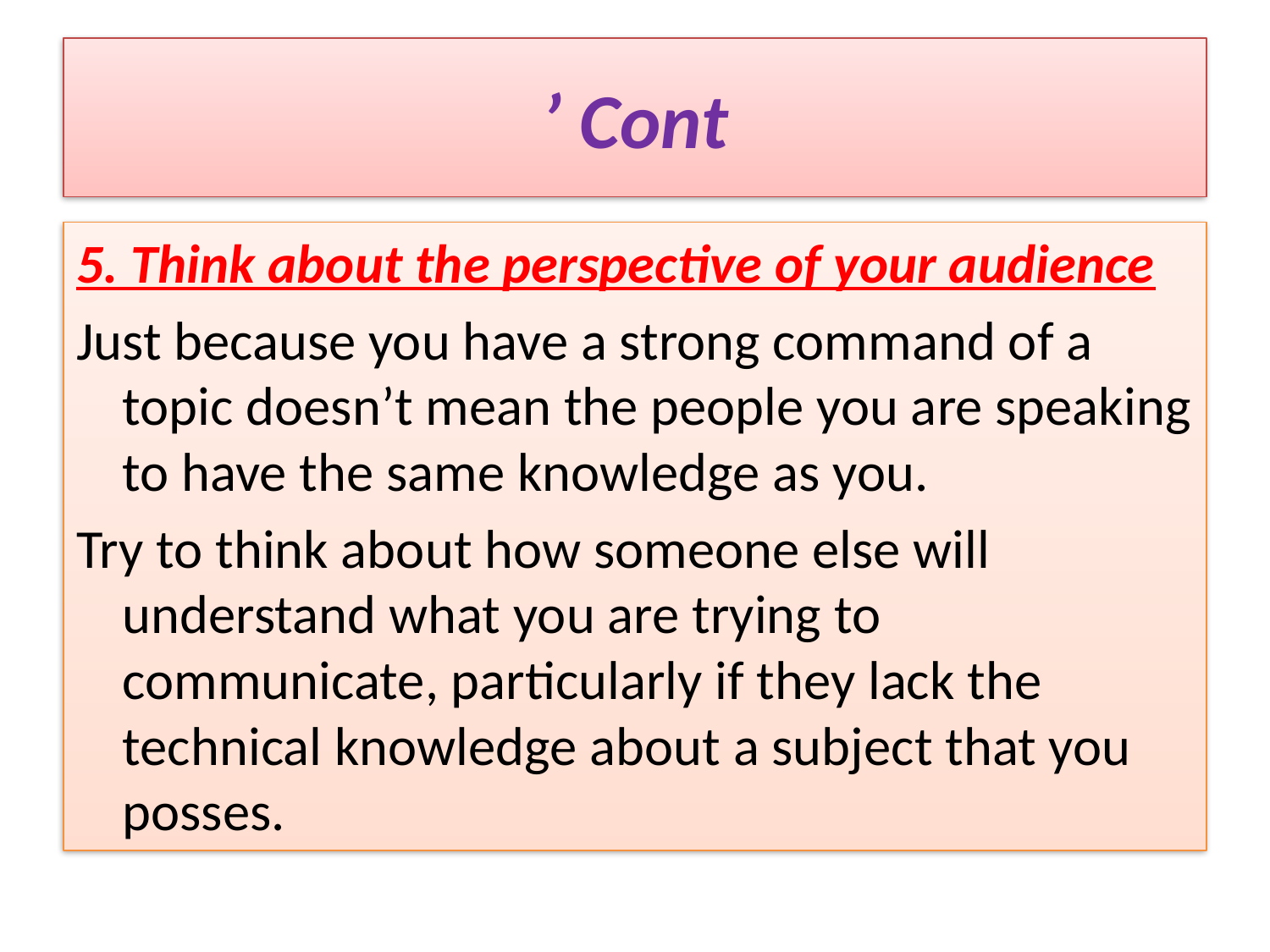

# ’ Cont
5. Think about the perspective of your audience
Just because you have a strong command of a topic doesn’t mean the people you are speaking to have the same knowledge as you.
Try to think about how someone else will understand what you are trying to communicate, particularly if they lack the technical knowledge about a subject that you posses.